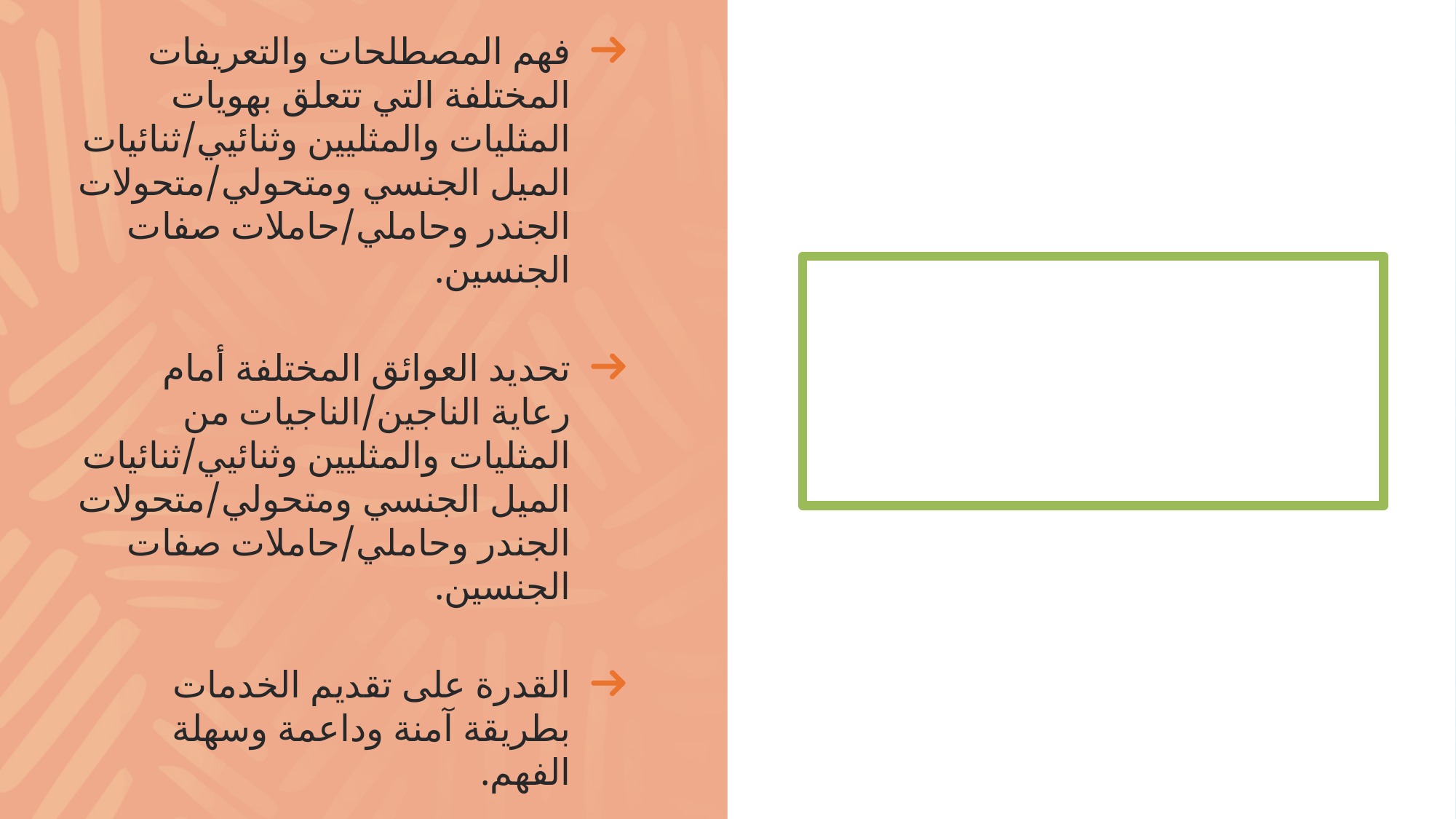

فهم المصطلحات والتعريفات المختلفة التي تتعلق بهويات المثليات والمثليين وثنائيي/ثنائيات الميل الجنسي ومتحولي/متحولات الجندر وحاملي/حاملات صفات الجنسين.
تحديد العوائق المختلفة أمام رعاية الناجين/الناجيات من المثليات والمثليين وثنائيي/ثنائيات الميل الجنسي ومتحولي/متحولات الجندر وحاملي/حاملات صفات الجنسين.
القدرة على تقديم الخدمات بطريقة آمنة وداعمة وسهلة الفهم.

الأهداف